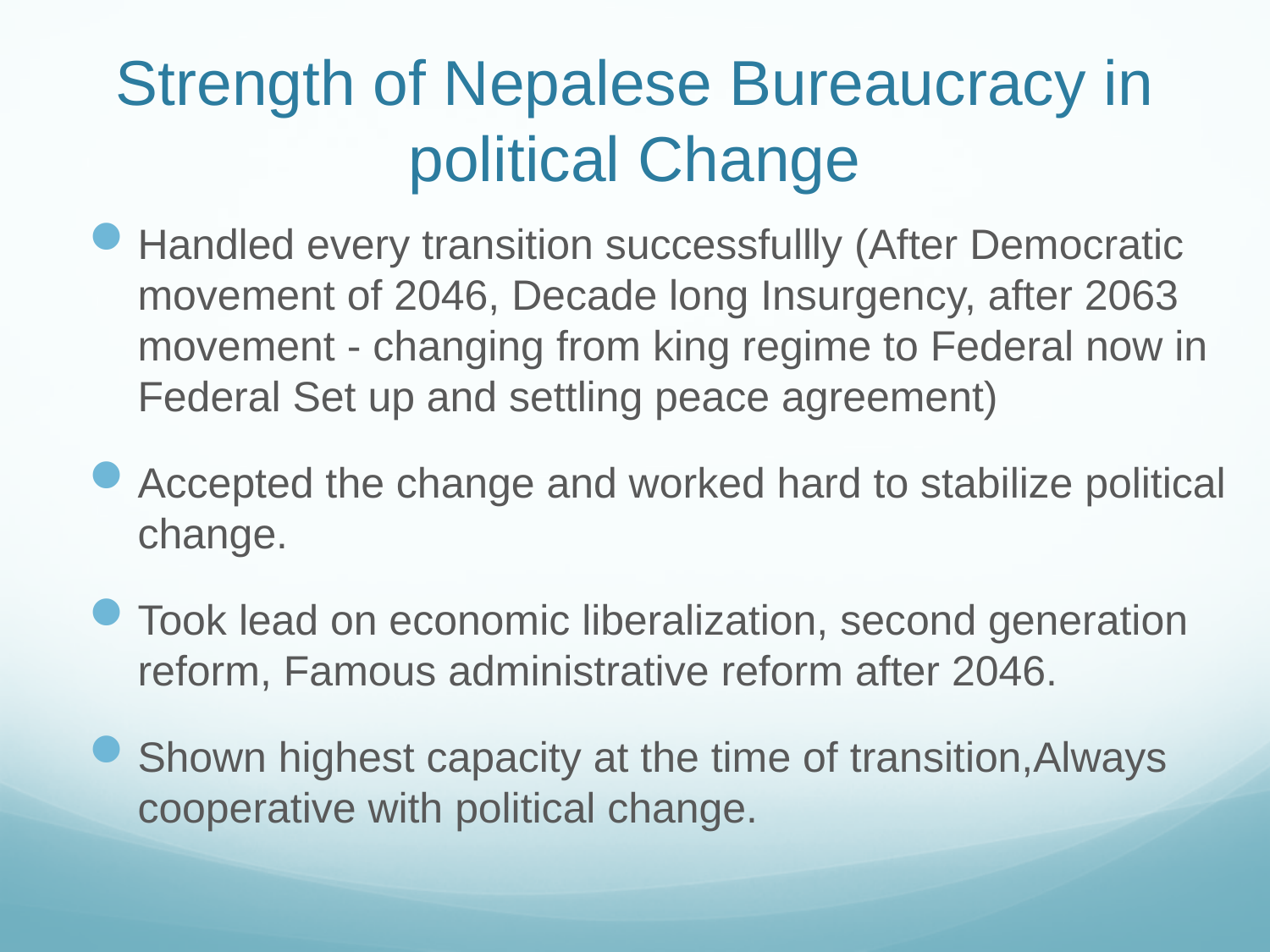

# Strength of Nepalese Bureaucracy in political Change
Handled every transition successfullly (After Democratic movement of 2046, Decade long Insurgency, after 2063 movement - changing from king regime to Federal now in Federal Set up and settling peace agreement)
Accepted the change and worked hard to stabilize political change.
Took lead on economic liberalization, second generation reform, Famous administrative reform after 2046.
Shown highest capacity at the time of transition,Always cooperative with political change.